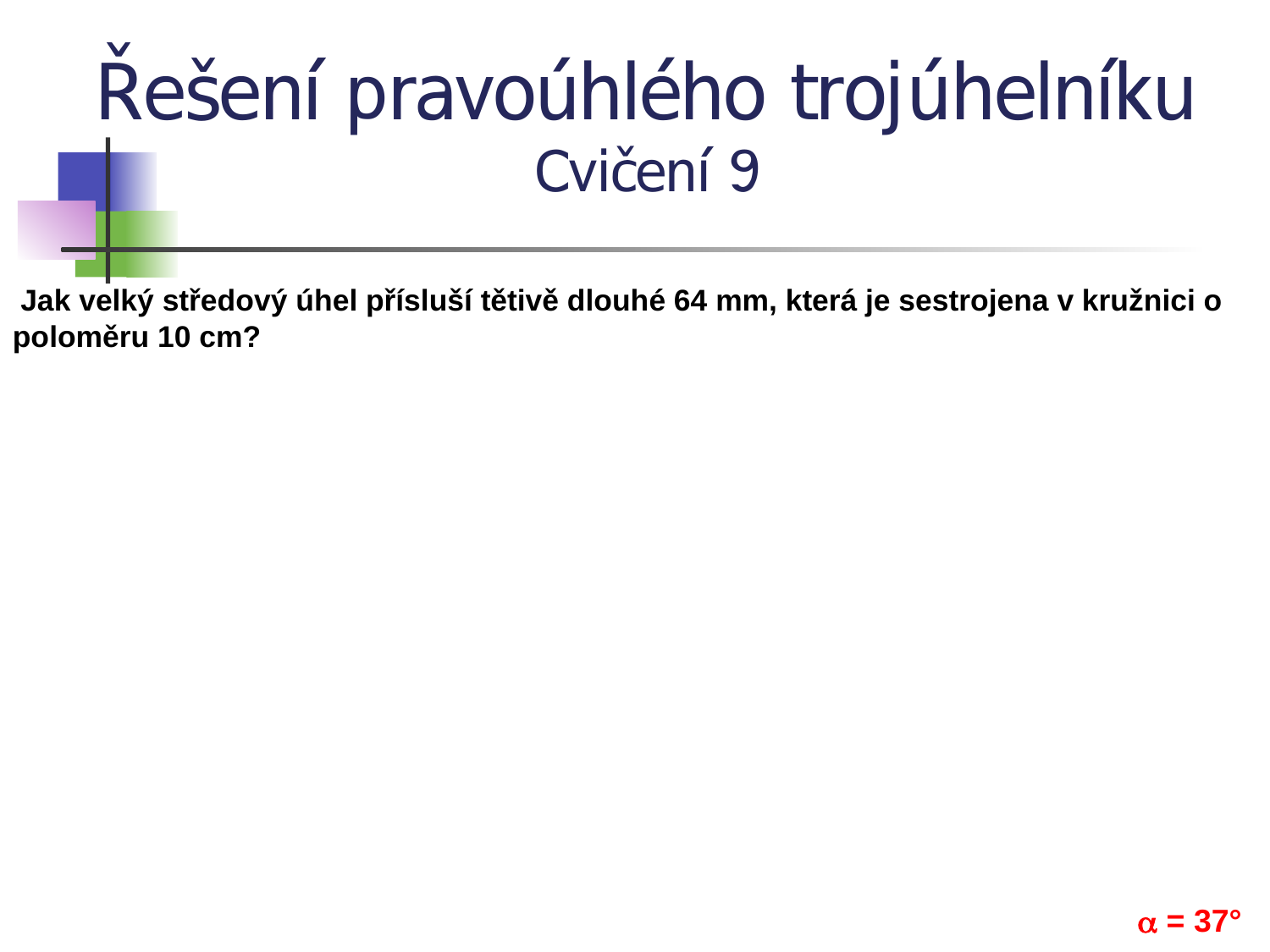

Řešení pravoúhlého trojúhelníku
Cvičení 9
 Jak velký středový úhel přísluší tětivě dlouhé 64 mm, která je sestrojena v kružnici o poloměru 10 cm?
α = 37°